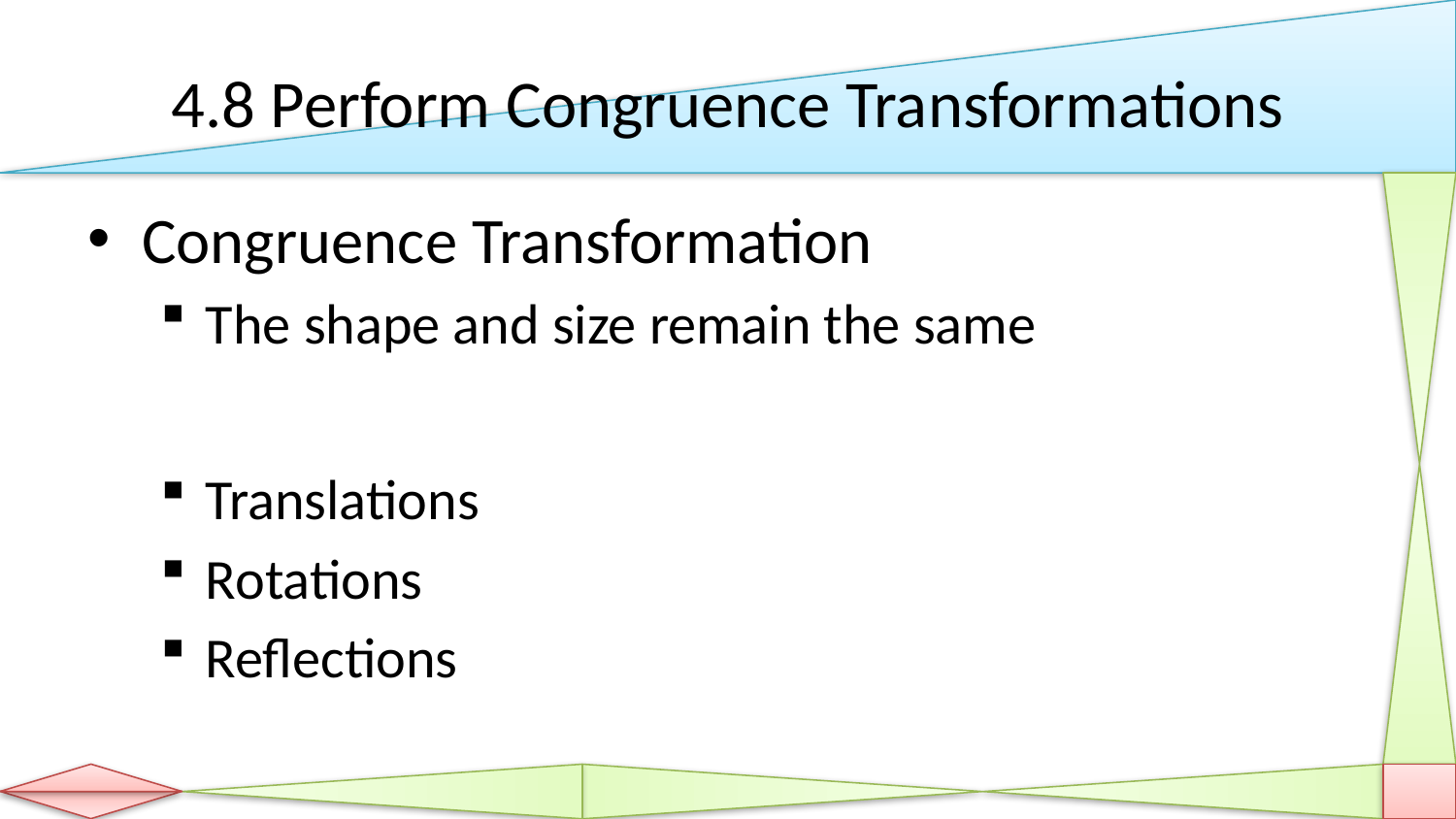

# 4.8 Perform Congruence Transformations
Congruence Transformation
The shape and size remain the same

Translations
Rotations
Reflections